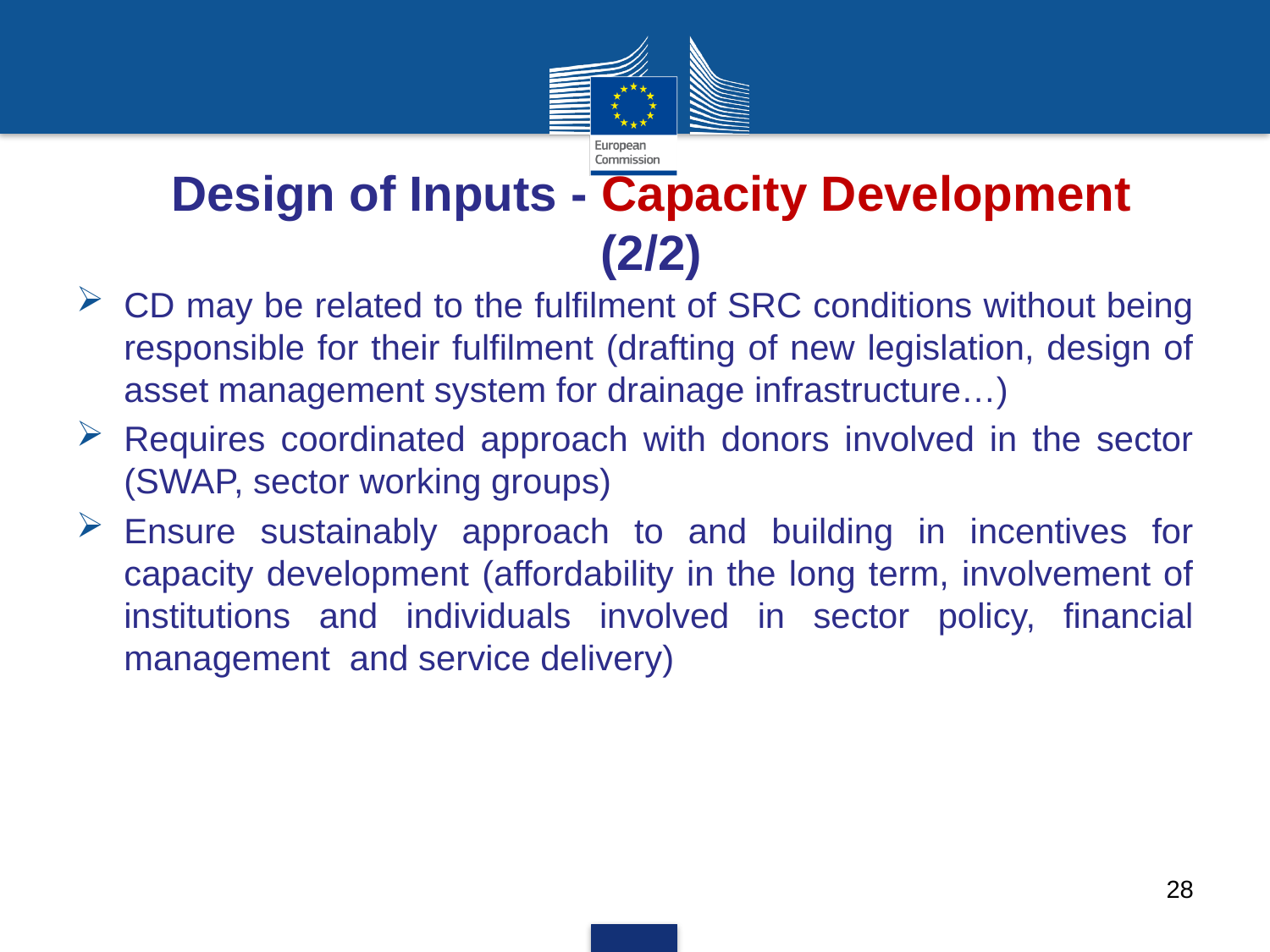

# Design of Inputs - Capacity Development (2/2)
CD may be related to the fulfilment of SRC conditions without being responsible for their fulfilment (drafting of new legislation, design of asset management system for drainage infrastructure…)
Requires coordinated approach with donors involved in the sector (SWAP, sector working groups)
Ensure sustainably approach to and building in incentives for capacity development (affordability in the long term, involvement of institutions and individuals involved in sector policy, financial management  and service delivery)

28